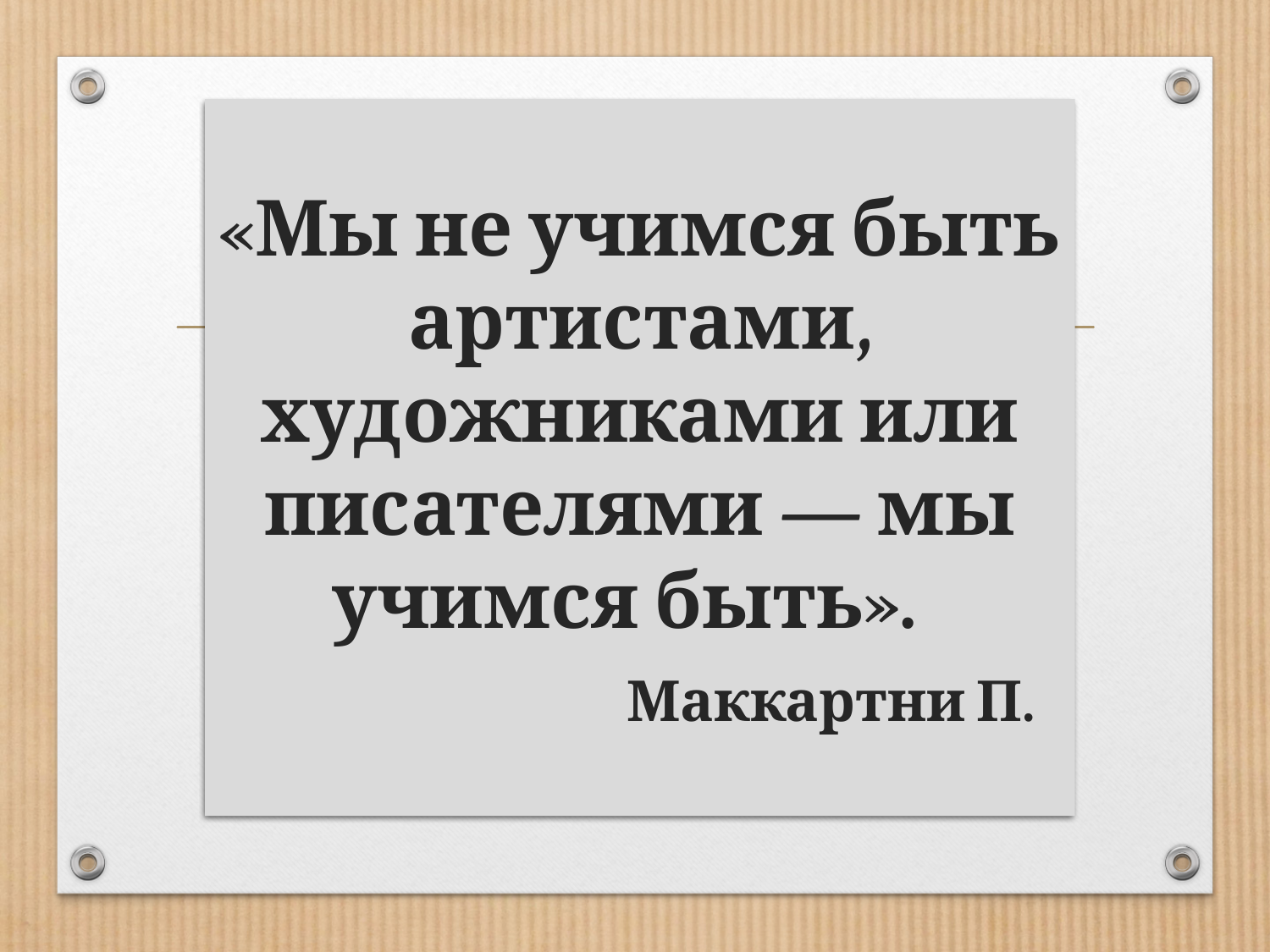

«Мы не учимся быть артистами, художниками или писателями — мы учимся быть».
                        Маккартни П.